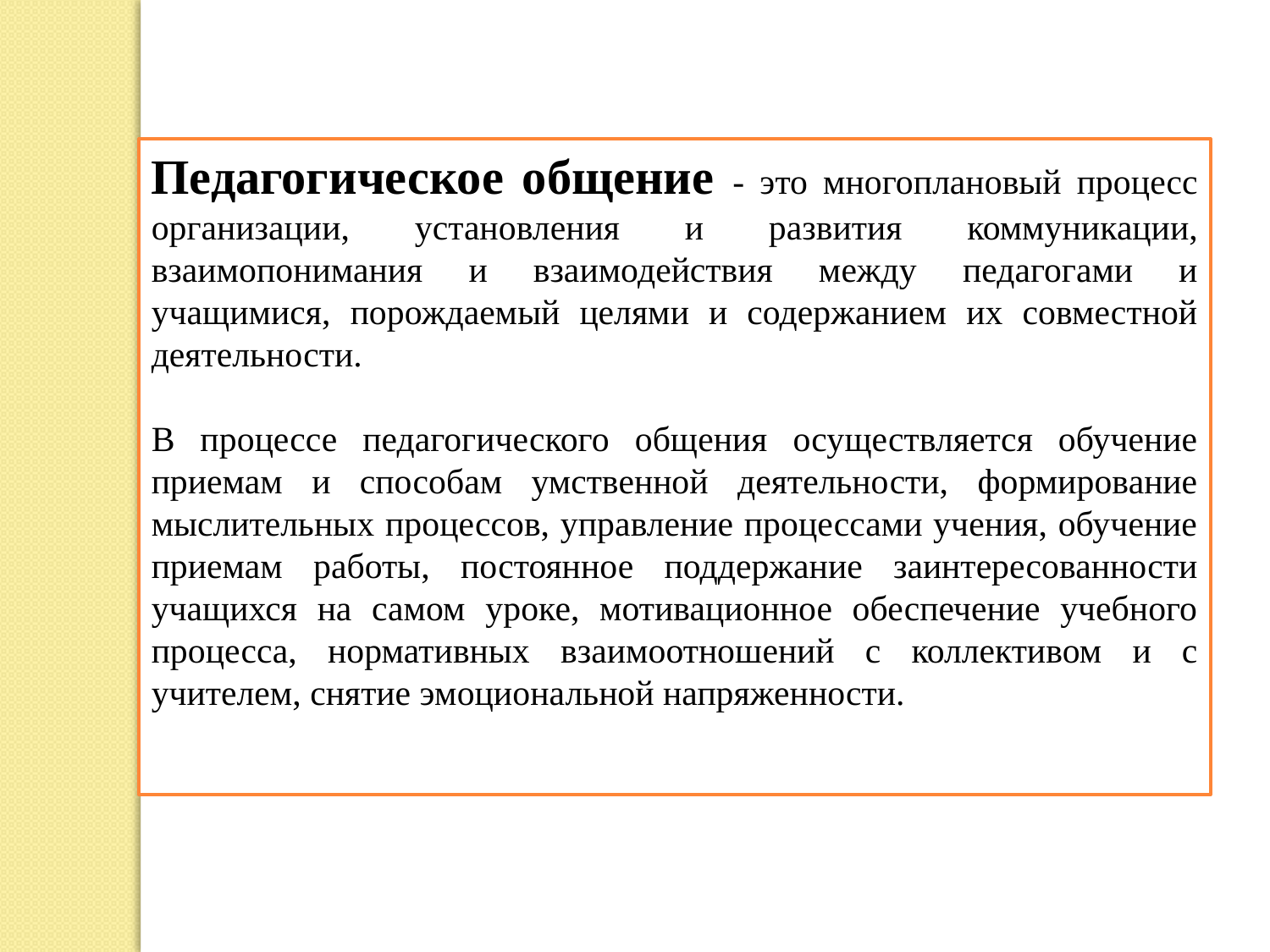

Педагогическое общение - это многоплановый процесс организации, установления и развития коммуникации, взаимопонимания и взаимодействия между педагогами и учащимися, порождаемый целями и содержанием их совместной деятельности.

В процессе педагогического общения осуществляется обучение приемам и способам умственной деятельности, формирование мыслительных процессов, управление процессами учения, обучение приемам работы, постоянное поддержание заинтересованности учащихся на самом уроке, мотивационное обеспечение учебного процесса, нормативных взаимоотношений с коллективом и с учителем, снятие эмоциональной напряженности.